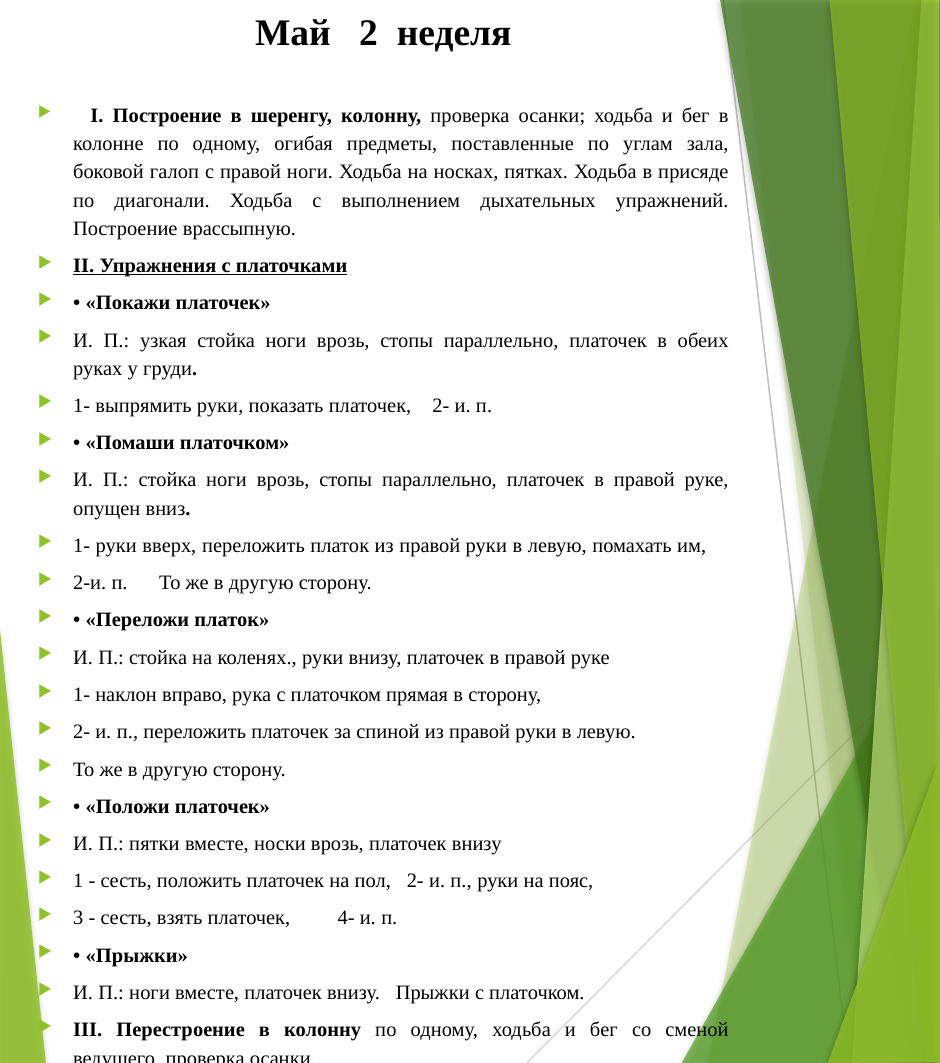

# Май   2  неделя
  I. Построение в шеренгу, колонну, проверка осанки; ходьба и бег в колонне по одному, огибая предметы, поставленные по углам зала, боковой галоп с правой ноги. Ходьба на носках, пятках. Ходьба в присяде по диагонали. Ходьба с выполнением дыхательных упражнений. Построение врассыпную.
II. Упражнения с платочками
• «Покажи платочек»
И. П.: узкая стойка ноги врозь, стопы параллельно, платочек в обеих руках у груди.
1- выпрямить руки, показать платочек,    2- и. п.
• «Помаши платочком»
И. П.: стойка ноги врозь, стопы параллельно, платочек в правой руке, опущен вниз.
1- руки вверх, переложить платок из правой руки в левую, помахать им,
2-и. п.      То же в другую сторону.
• «Переложи платок»
И. П.: стойка на коленях., руки внизу, платочек в правой руке
1- наклон вправо, рука с платочком прямая в сторону,
2- и. п., переложить платочек за спиной из правой руки в левую.
То же в другую сторону.
• «Положи платочек»
И. П.: пятки вместе, носки врозь, платочек внизу
1 - сесть, положить платочек на пол,   2- и. п., руки на пояс,
3 - сесть, взять платочек,         4- и. п.
• «Прыжки»
И. П.: ноги вместе, платочек внизу.   Прыжки с платочком.
III. Перестроение в колонну по одному, ходьба и бег со сменой ведущего, проверка осанки.